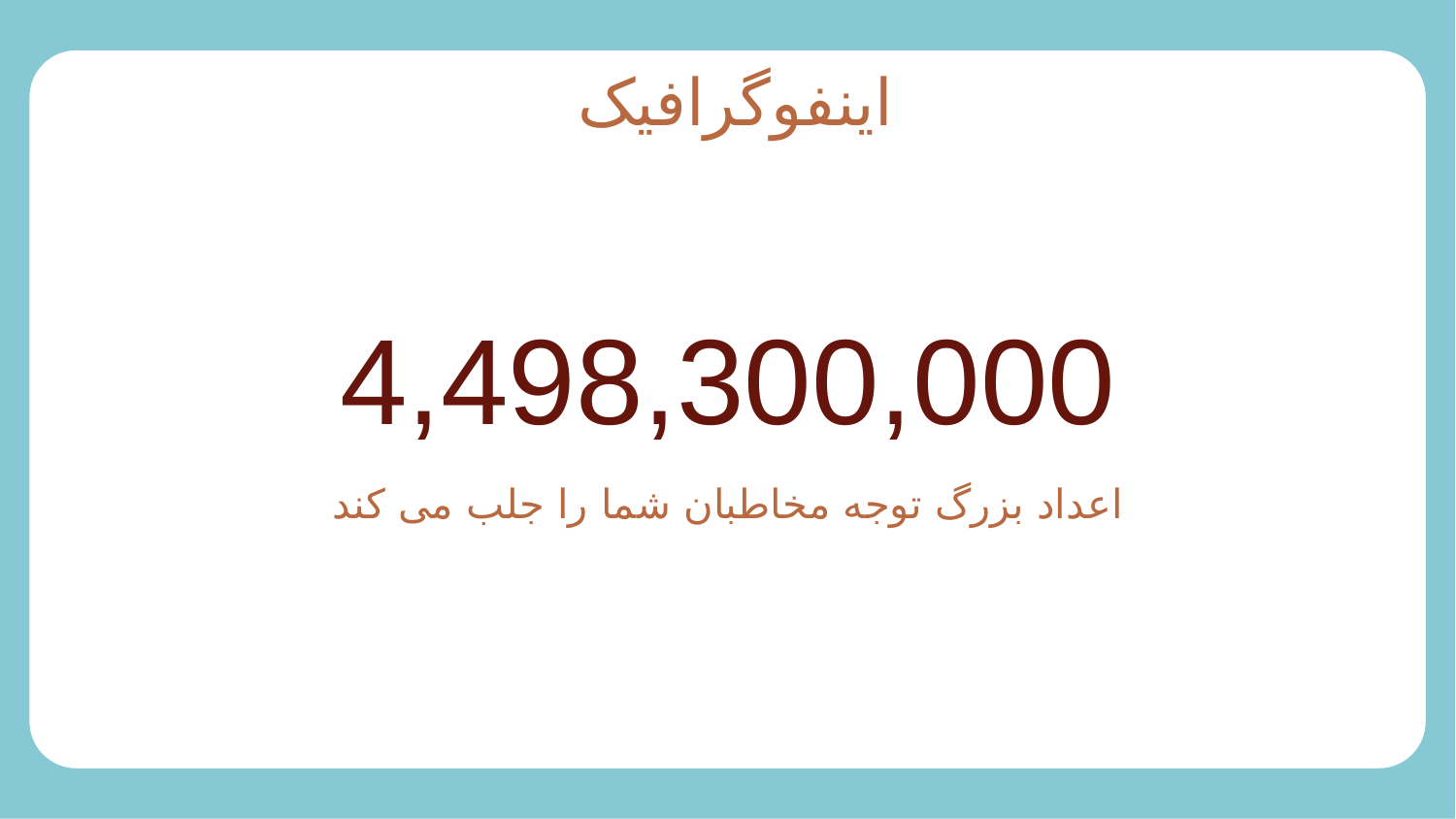

اینفوگرافیک
4,498,300,000
اعداد بزرگ توجه مخاطبان شما را جلب می کند